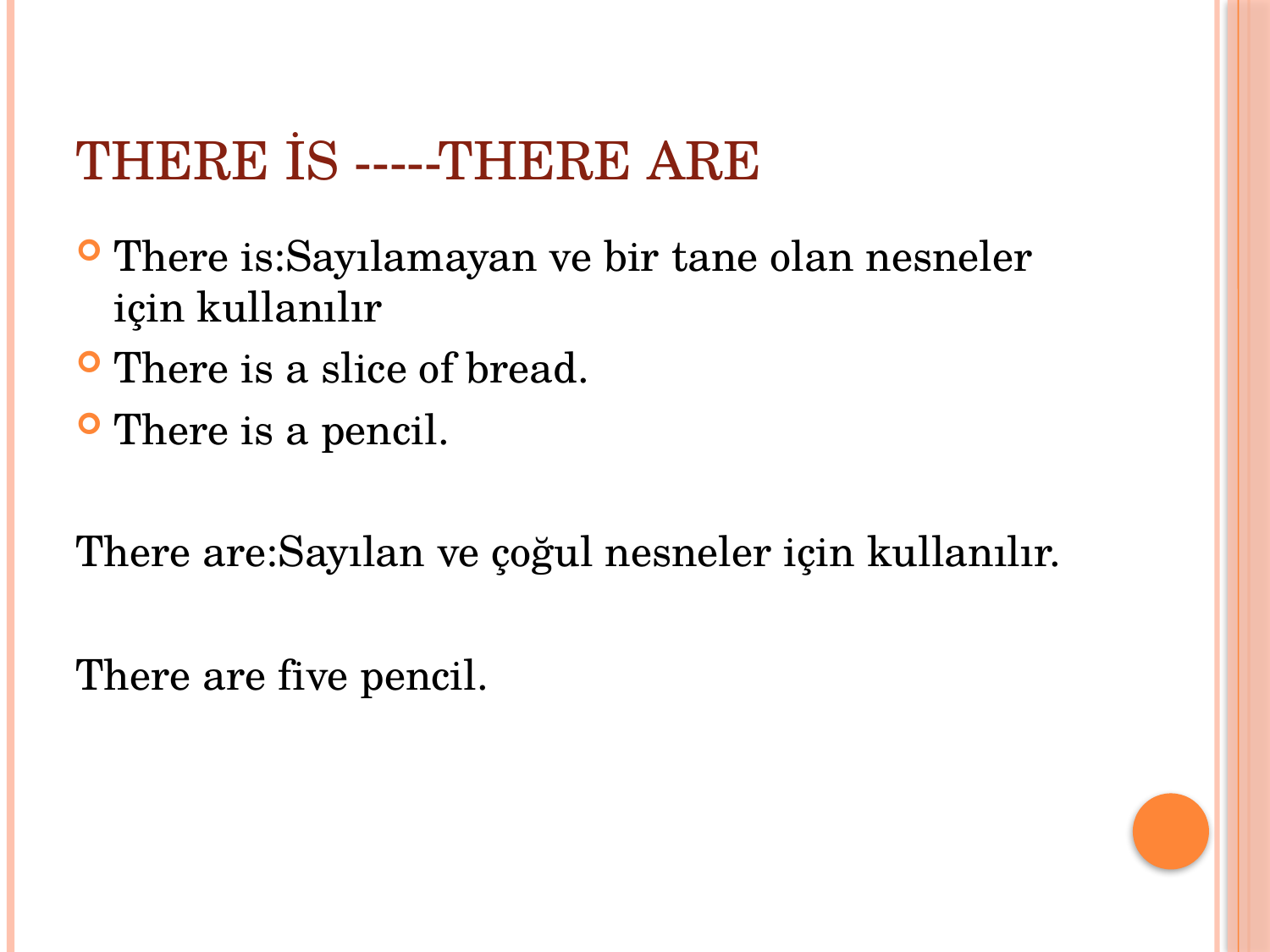

# THERE İS -----THERE ARE
There is:Sayılamayan ve bir tane olan nesneler için kullanılır
There is a slice of bread.
There is a pencil.

There are:Sayılan ve çoğul nesneler için kullanılır.

There are five pencil.